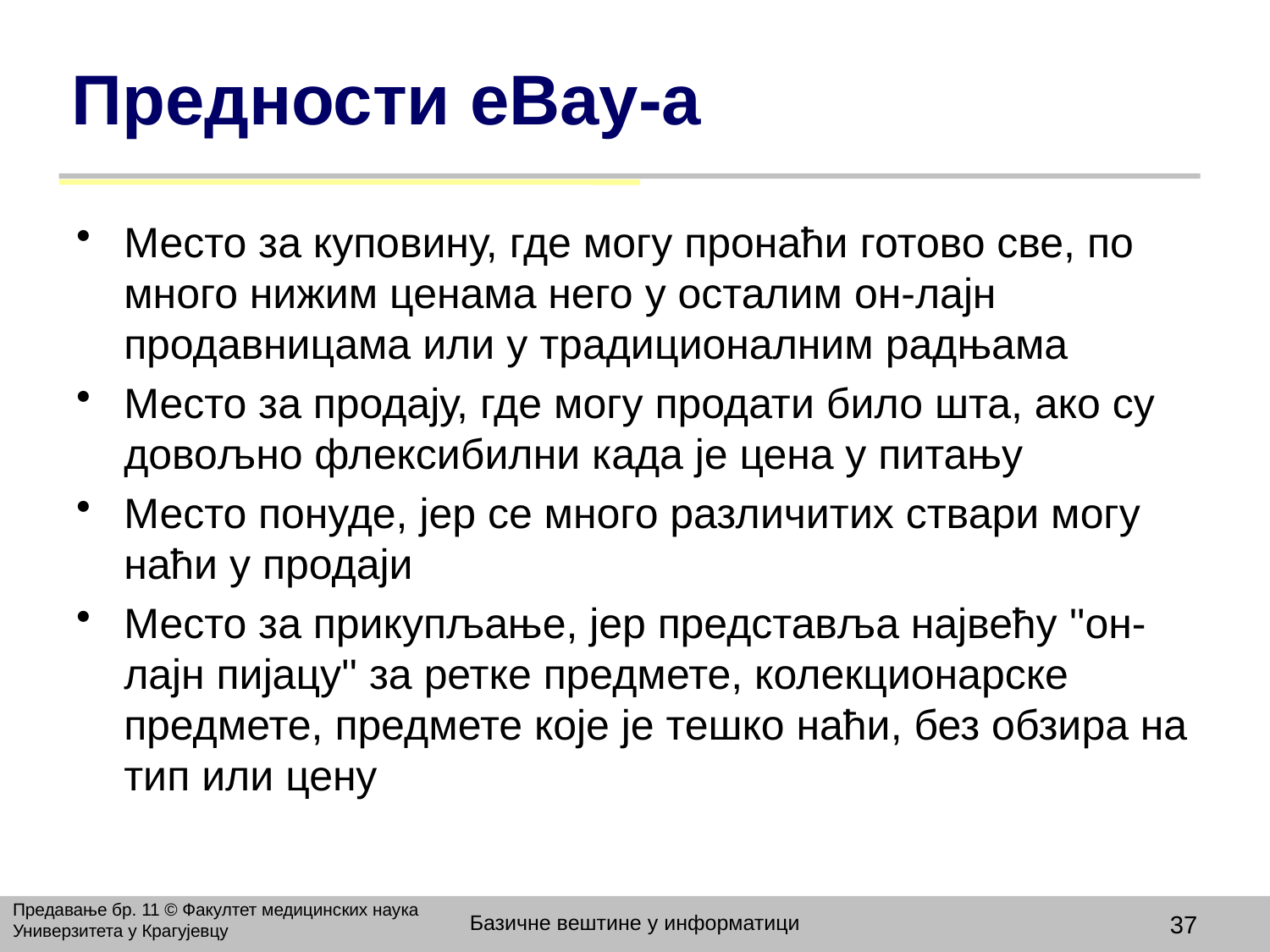

# Предности eBay-а
Место за куповину, где могу пронаћи готово све, по много нижим ценама него у осталим он-лајн продавницама или у традиционалним радњама
Место за продају, где могу продати било шта, ако су довољно флексибилни када је цена у питању
Место понуде, јер се много различитих ствари могу наћи у продаји
Место за прикупљање, јер представља највећу ''он-лајн пијацу'' за ретке предмете, колекционарске предмете, предмете које је тешко наћи, без обзира на тип или цену
Предавање бр. 11 © Факултет медицинских наука Универзитета у Крагујевцу
Базичне вештине у информатици
37